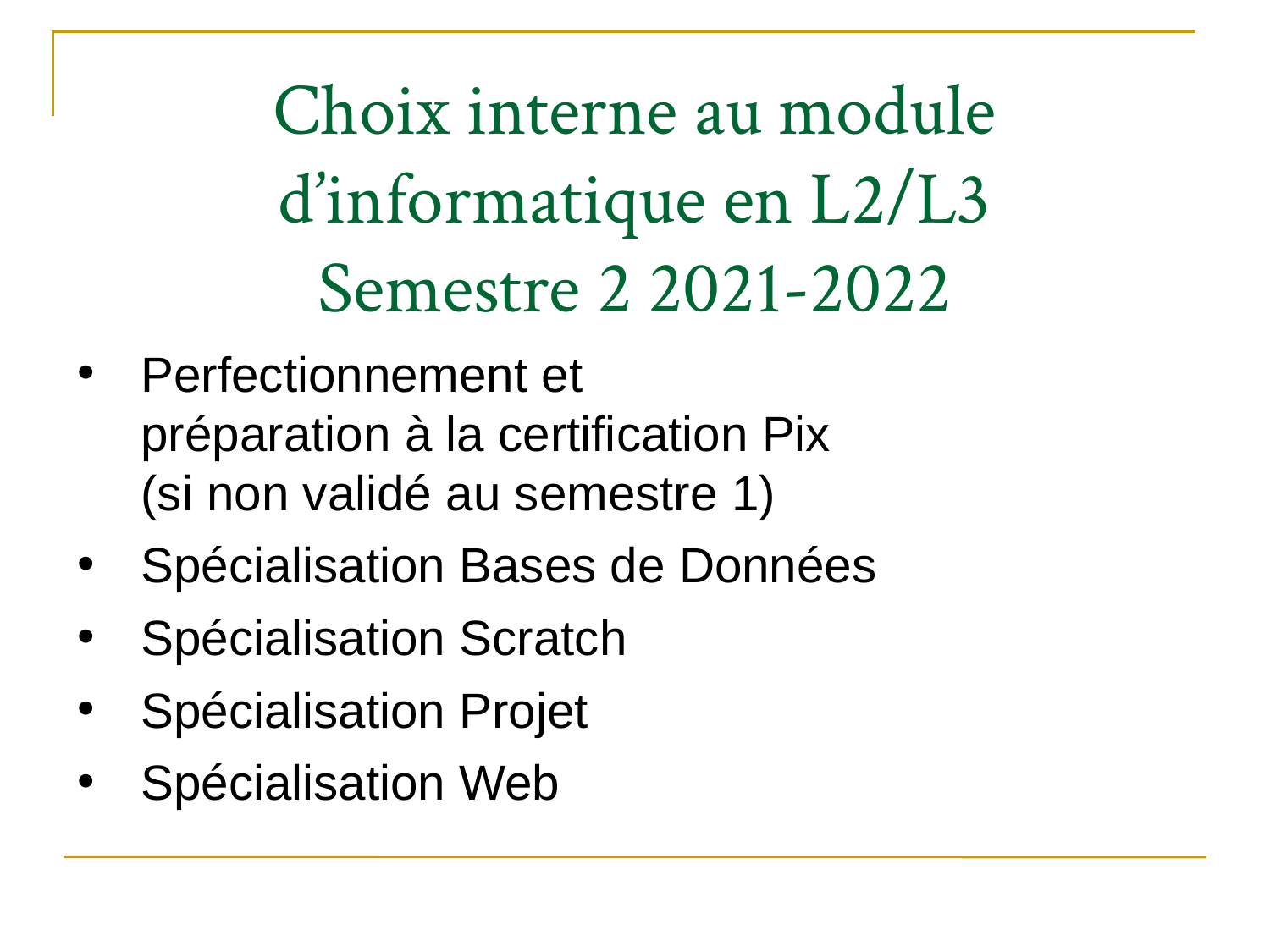

# Choix interne au module d’informatique en L2/L3 Semestre 2 2021-2022
Perfectionnement et
préparation à la certification Pix
(si non validé au semestre 1)
Spécialisation Bases de Données
Spécialisation Scratch
Spécialisation Projet
Spécialisation Web